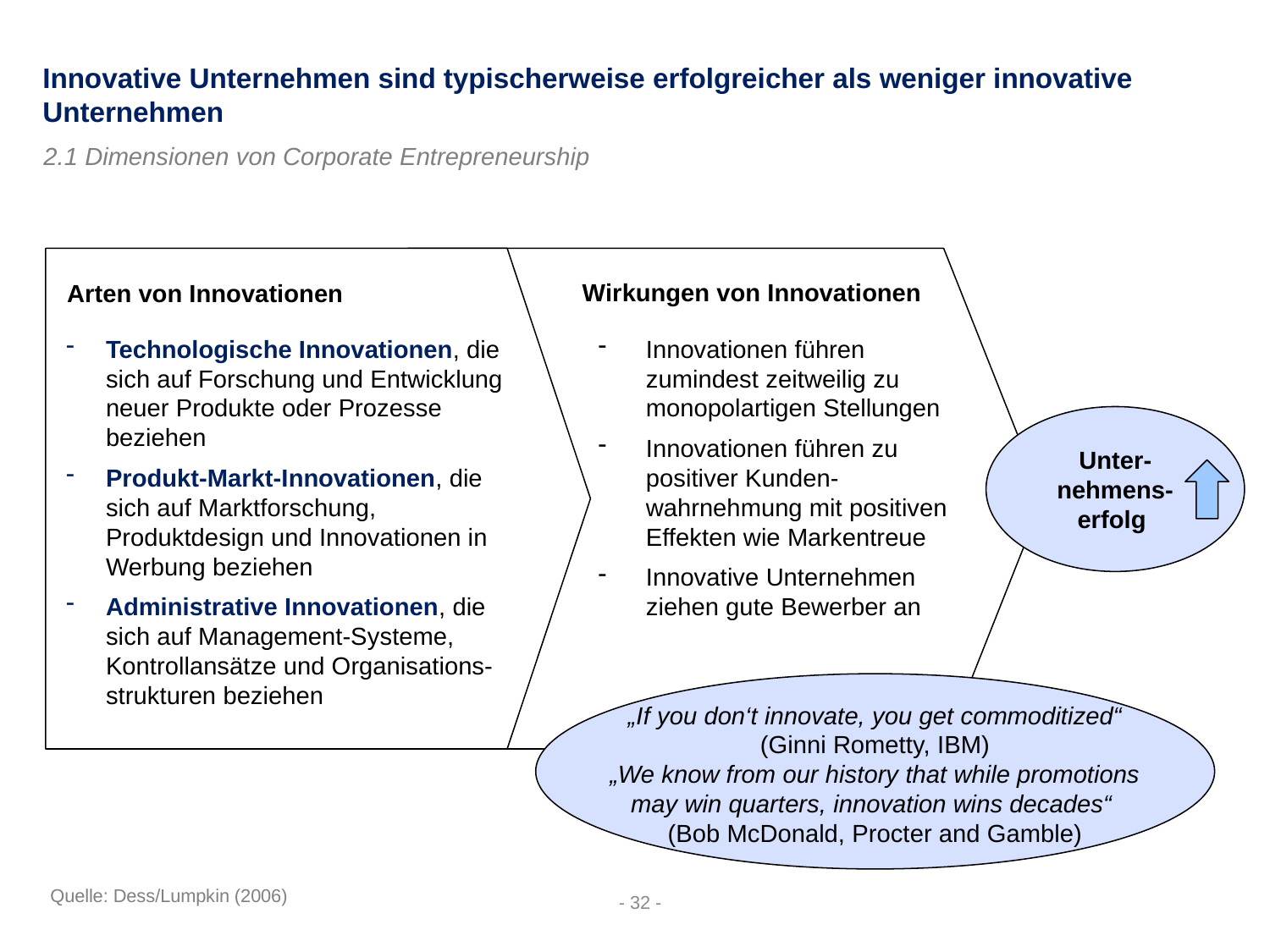

Innovative Unternehmen sind typischerweise erfolgreicher als weniger innovative Unternehmen
2.1 Dimensionen von Corporate Entrepreneurship

Wirkungen von Innovationen
Arten von Innovationen
Technologische Innovationen, die sich auf Forschung und Entwicklung neuer Produkte oder Prozesse beziehen
Produkt-Markt-Innovationen, die sich auf Marktforschung, Produktdesign und Innovationen in Werbung beziehen
Administrative Innovationen, die sich auf Management-Systeme, Kontrollansätze und Organisations-strukturen beziehen
Innovationen führen zumindest zeitweilig zu monopolartigen Stellungen
Innovationen führen zu positiver Kunden-wahrnehmung mit positiven Effekten wie Markentreue
Innovative Unternehmen ziehen gute Bewerber an
Unter-nehmens-erfolg

„If you don‘t innovate, you get commoditized“ (Ginni Rometty, IBM)
„We know from our history that while promotions may win quarters, innovation wins decades“
(Bob McDonald, Procter and Gamble)
Quelle: Dess/Lumpkin (2006)
- 32 -